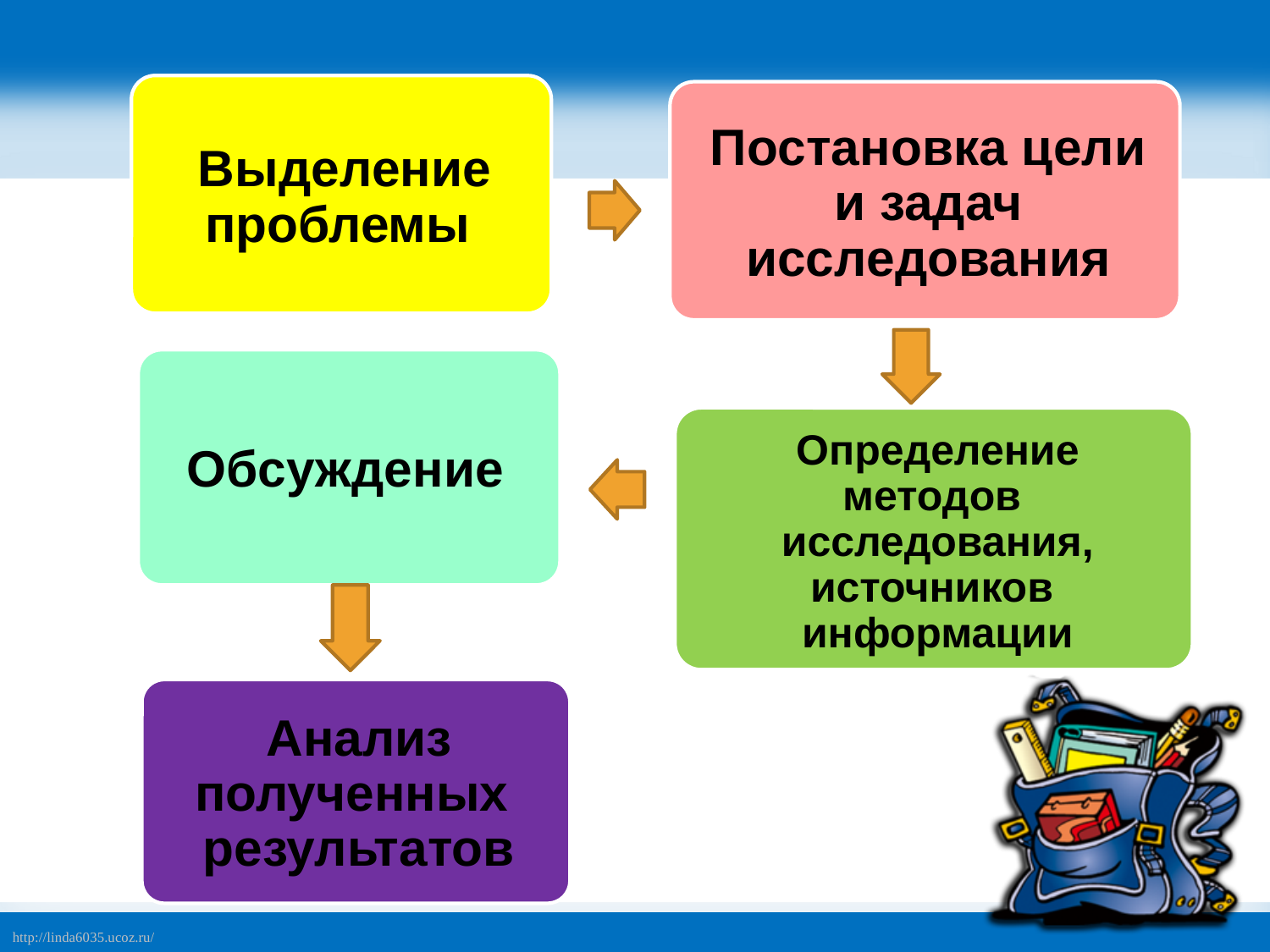

Выделение проблемы
Постановка цели и задач исследования

Обсуждение
Определение методов
исследования,
источников
информации

Анализ полученных
результатов